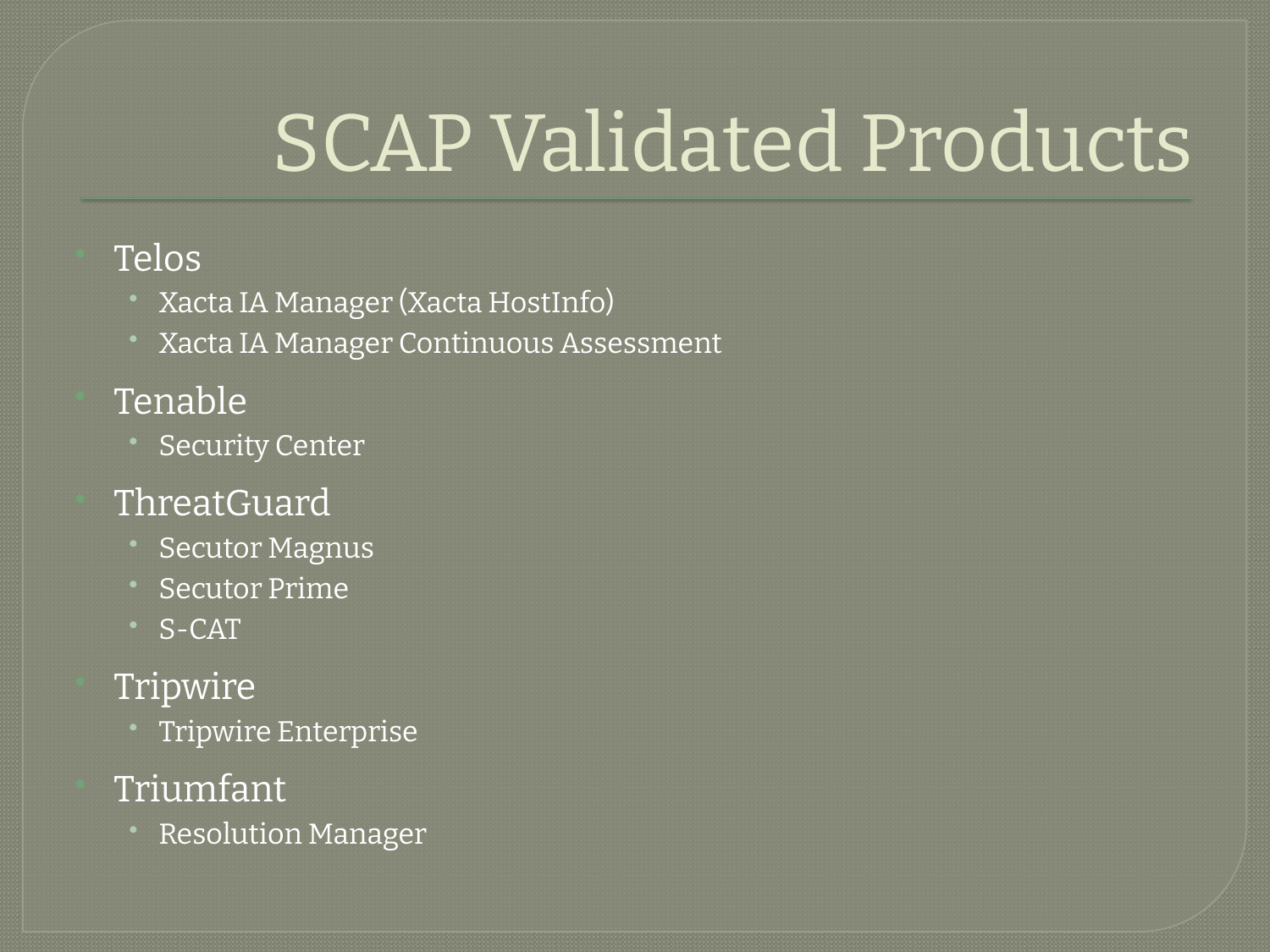

# SCAP Validated Products
Telos
Xacta IA Manager (Xacta HostInfo)
Xacta IA Manager Continuous Assessment
Tenable
Security Center
ThreatGuard
Secutor Magnus
Secutor Prime
S-CAT
Tripwire
Tripwire Enterprise
Triumfant
Resolution Manager